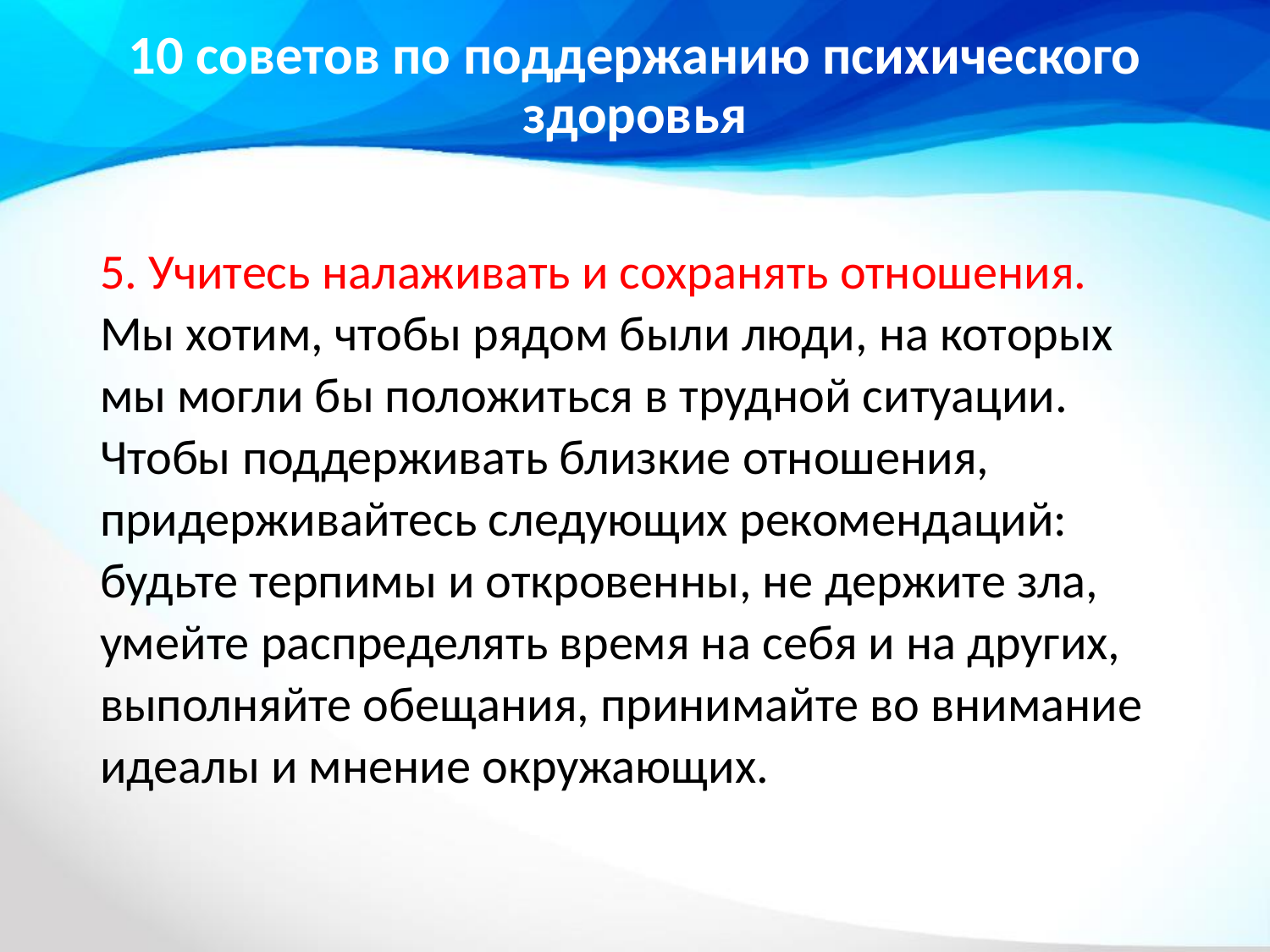

# 10 советов по поддержанию психического здоровья
5. Учитесь налаживать и сохранять отношения.
Мы хотим, чтобы рядом были люди, на которых мы могли бы положиться в трудной ситуации. Чтобы поддерживать близкие отношения, придерживайтесь следующих рекомендаций: будьте терпимы и откровенны, не держите зла, умейте распределять время на себя и на других, выполняйте обещания, принимайте во внимание идеалы и мнение окружающих.